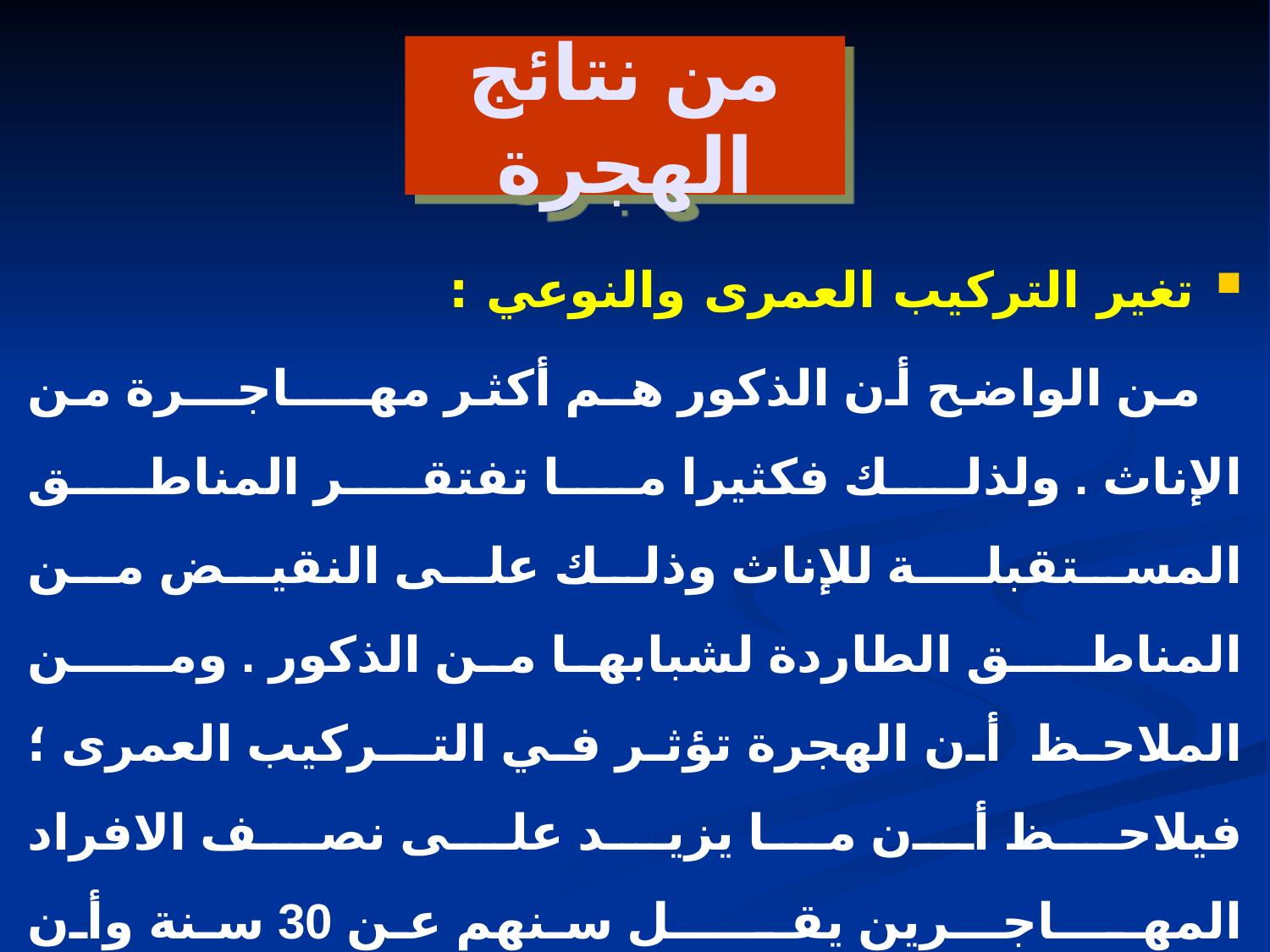

# من نتائج الهجرة
تغير التركيب العمرى والنوعي :
   من الواضح أن الذكور هـم أكثر مهــــاجـــرة من الإناث . ولذلك فكثيرا ما تفتقر المناطق المستقبلــــة للإناث وذلك على النقيض من المناطـــق الطاردة لشبابها من الذكور . ومــــن الملاحظ  أن الهجرة تؤثر في التــركيب العمرى ؛ فيلاحظ أن ما يزيد على نصف الافراد المهــــاجـــرين يقــــــل سنهم عن 30 سنة وأن ثلثهم يتراوح أعمـــــــارهم بين 20 و 30 سنة وكل هذا يؤثر بالتأكيد على تكوين السكان ؛ فيهاجر الشباب من الريف تاركين كبار السن والأطفال .